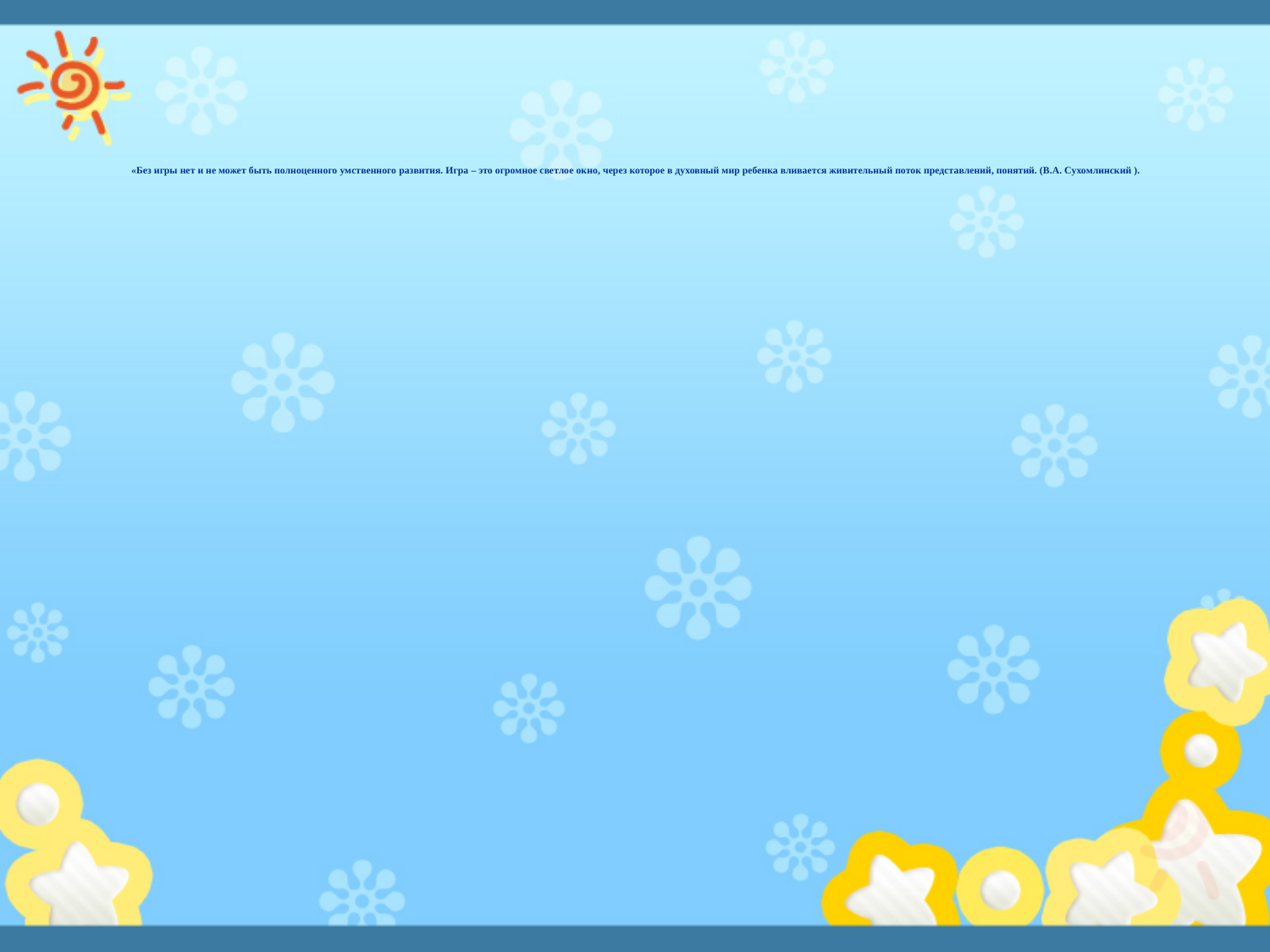

# «Без игры нет и не может быть полноценного умственного развития. Игра – это огромное светлое окно, через которое в духовный мир ребенка вливается живительный поток представлений, понятий. (В.А. Сухомлинский ).